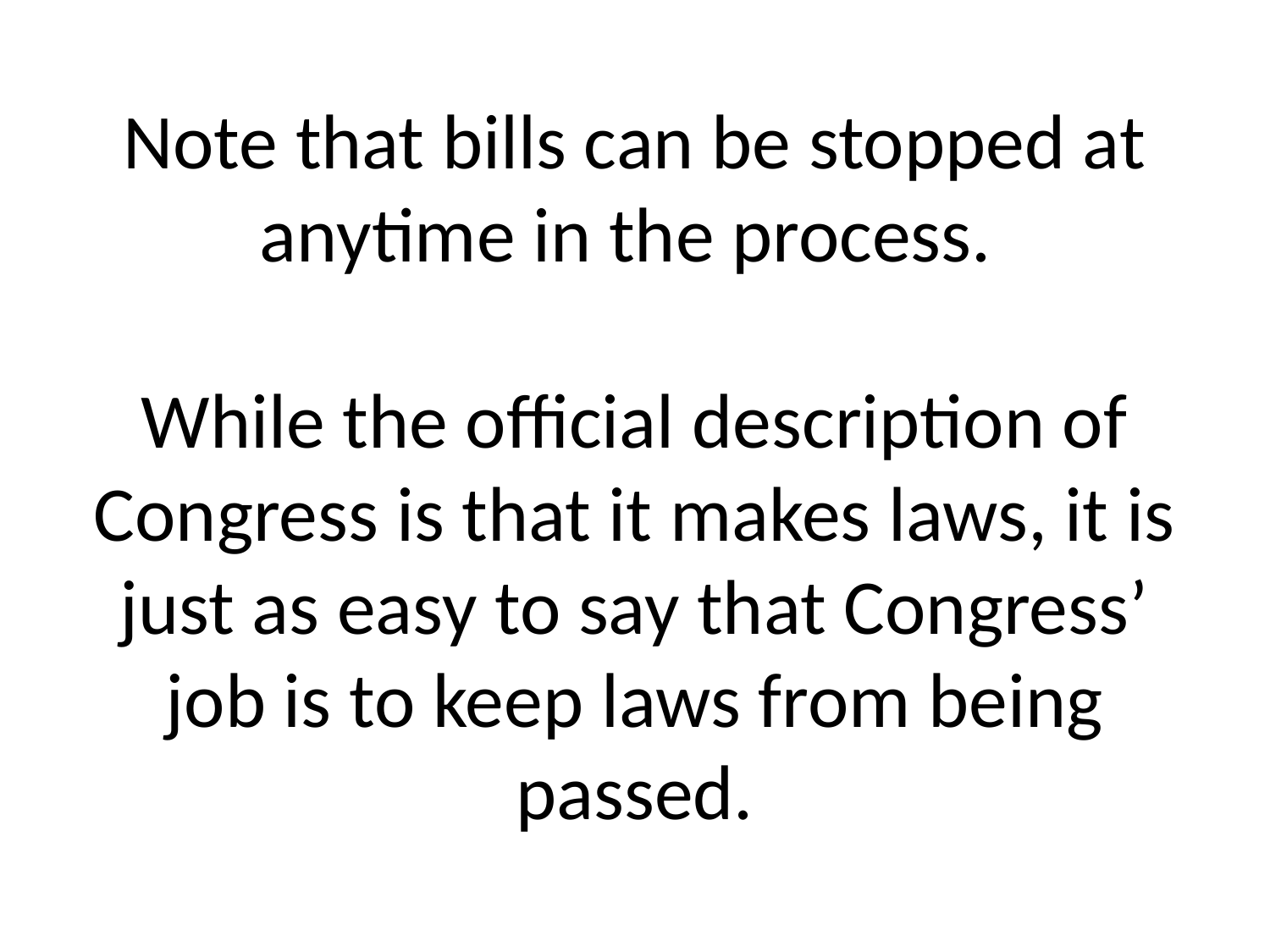

# Note that bills can be stopped at anytime in the process. While the official description of Congress is that it makes laws, it is just as easy to say that Congress’ job is to keep laws from being passed.